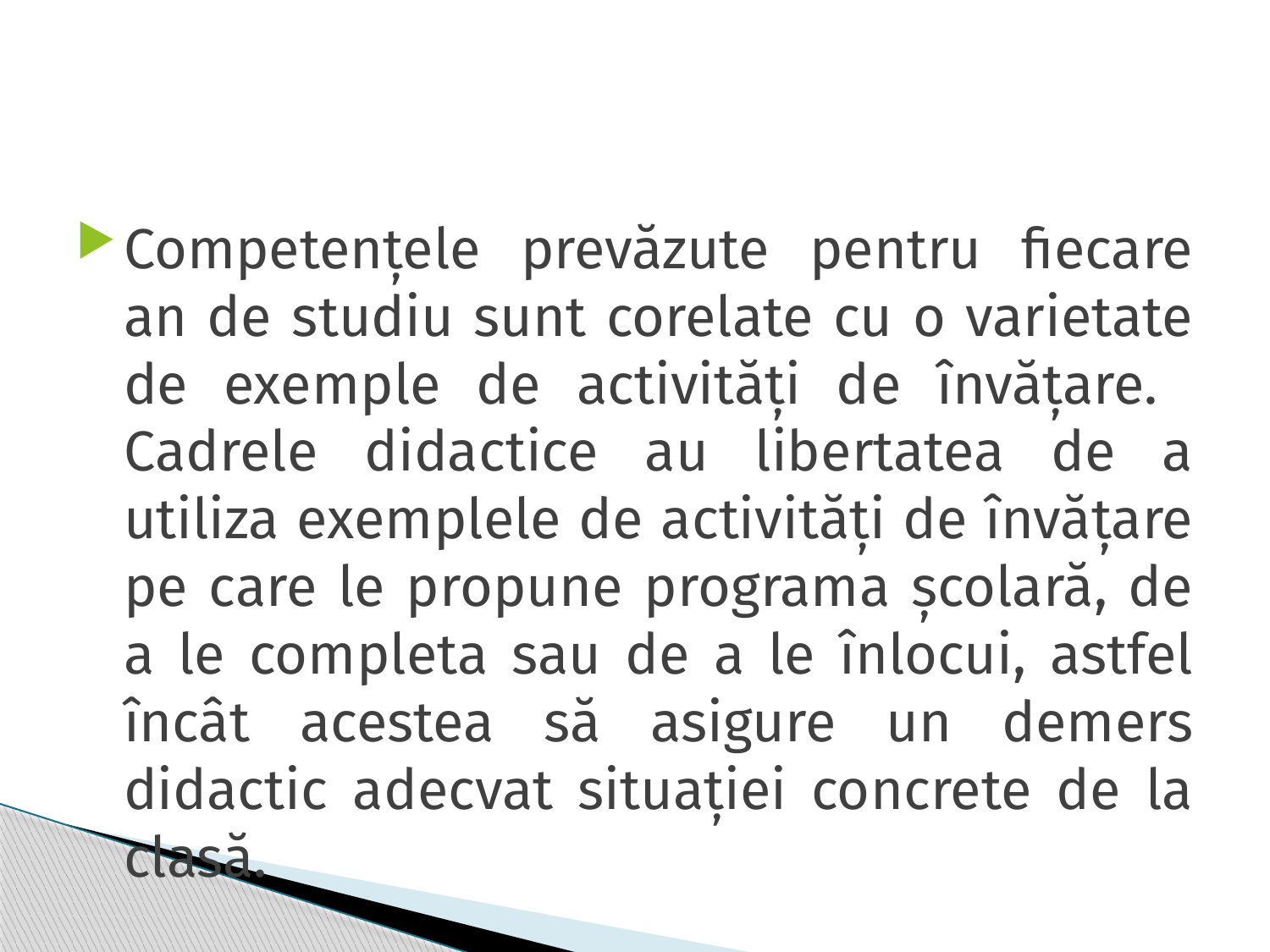

#
Competențele prevăzute pentru fiecare an de studiu sunt corelate cu o varietate de exemple de activități de învățare.  Cadrele didactice au libertatea de a utiliza exemplele de activități de învățare pe care le propune programa școlară, de a le completa sau de a le înlocui, astfel încât acestea să asigure un demers didactic adecvat situației concrete de la clasă.